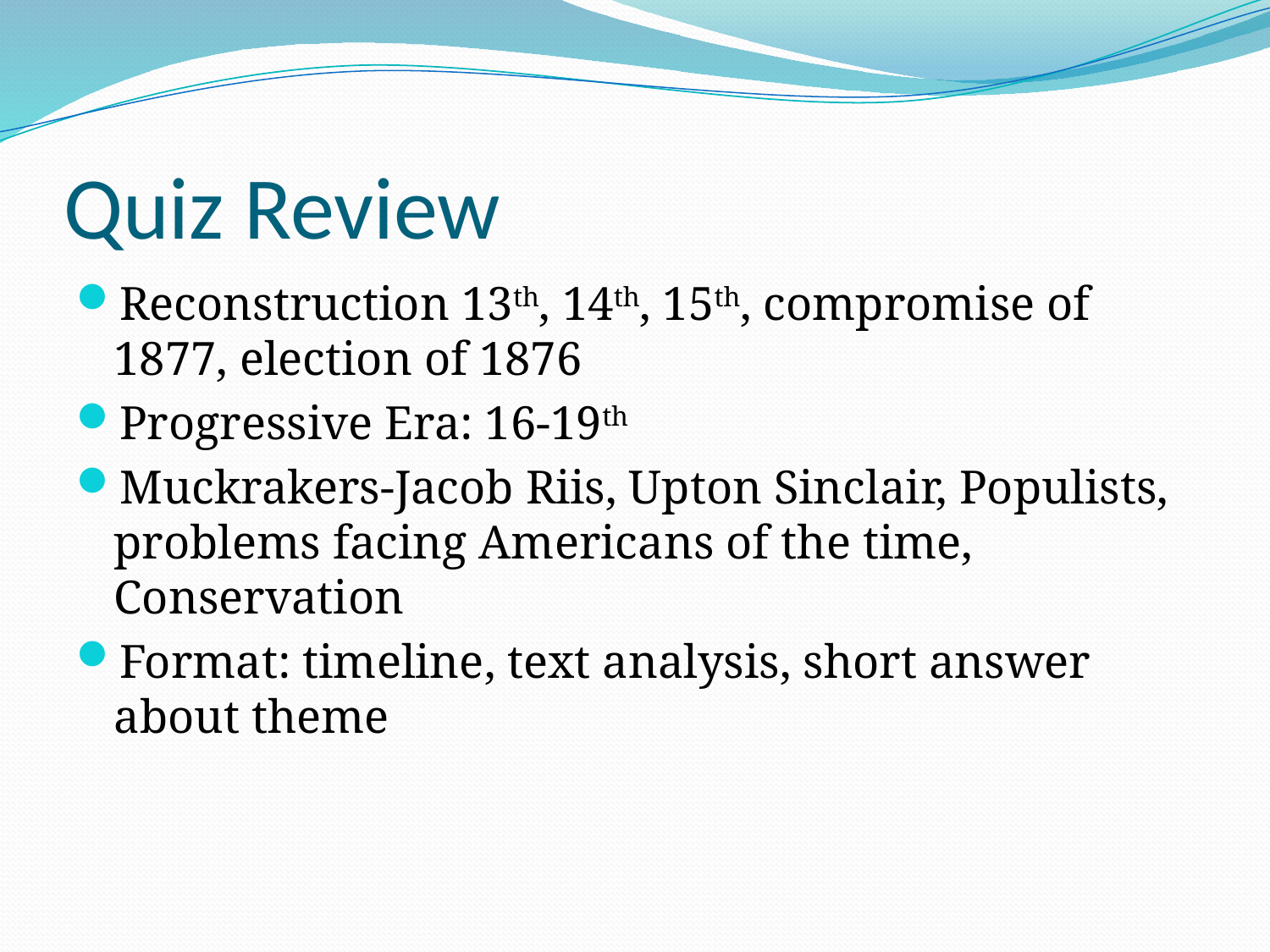

# Quiz Review
Reconstruction 13th, 14th, 15th, compromise of 1877, election of 1876
Progressive Era: 16-19th
Muckrakers-Jacob Riis, Upton Sinclair, Populists, problems facing Americans of the time, Conservation
Format: timeline, text analysis, short answer about theme